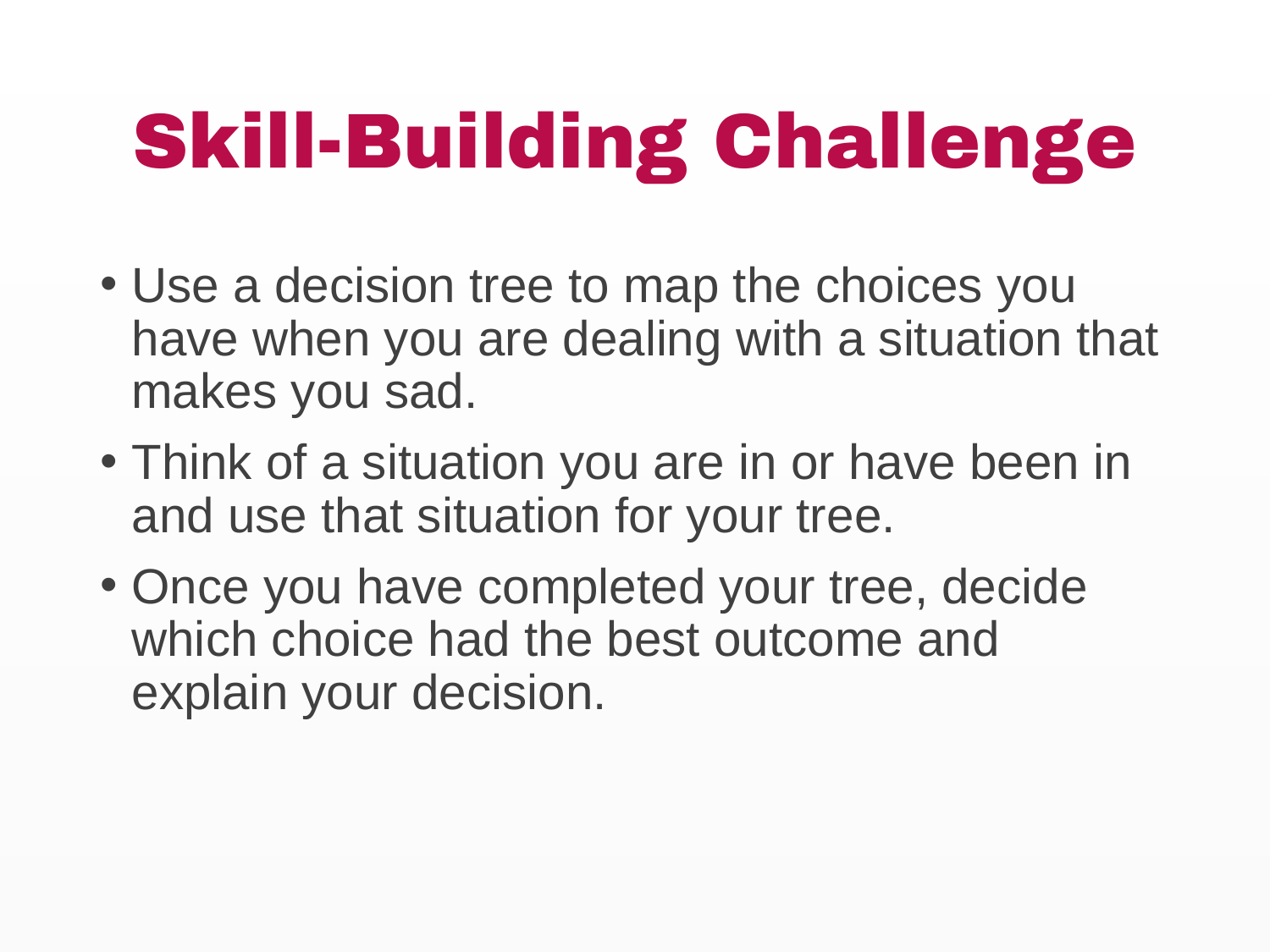

# Skill-Building Challenge
Use a decision tree to map the choices you have when you are dealing with a situation that makes you sad.
Think of a situation you are in or have been in and use that situation for your tree.
Once you have completed your tree, decide which choice had the best outcome and explain your decision.